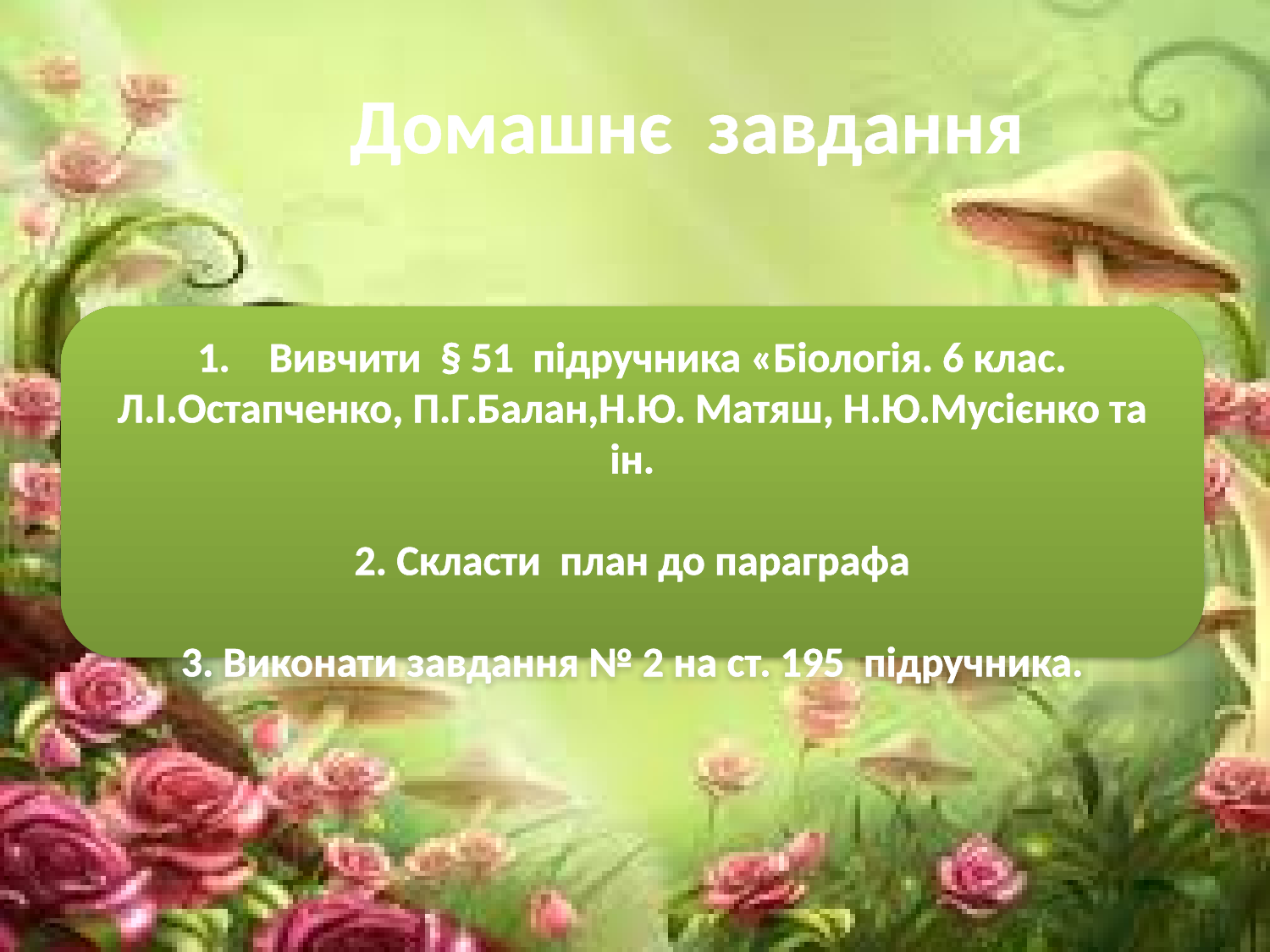

Домашнє  завдання
Вивчити  § 51  підручника «Біологія. 6 клас.
Л.І.Остапченко, П.Г.Балан,Н.Ю. Матяш, Н.Ю.Мусієнко та ін.

2. Скласти  план до параграфа

3. Виконати завдання № 2 на ст. 195  підручника.